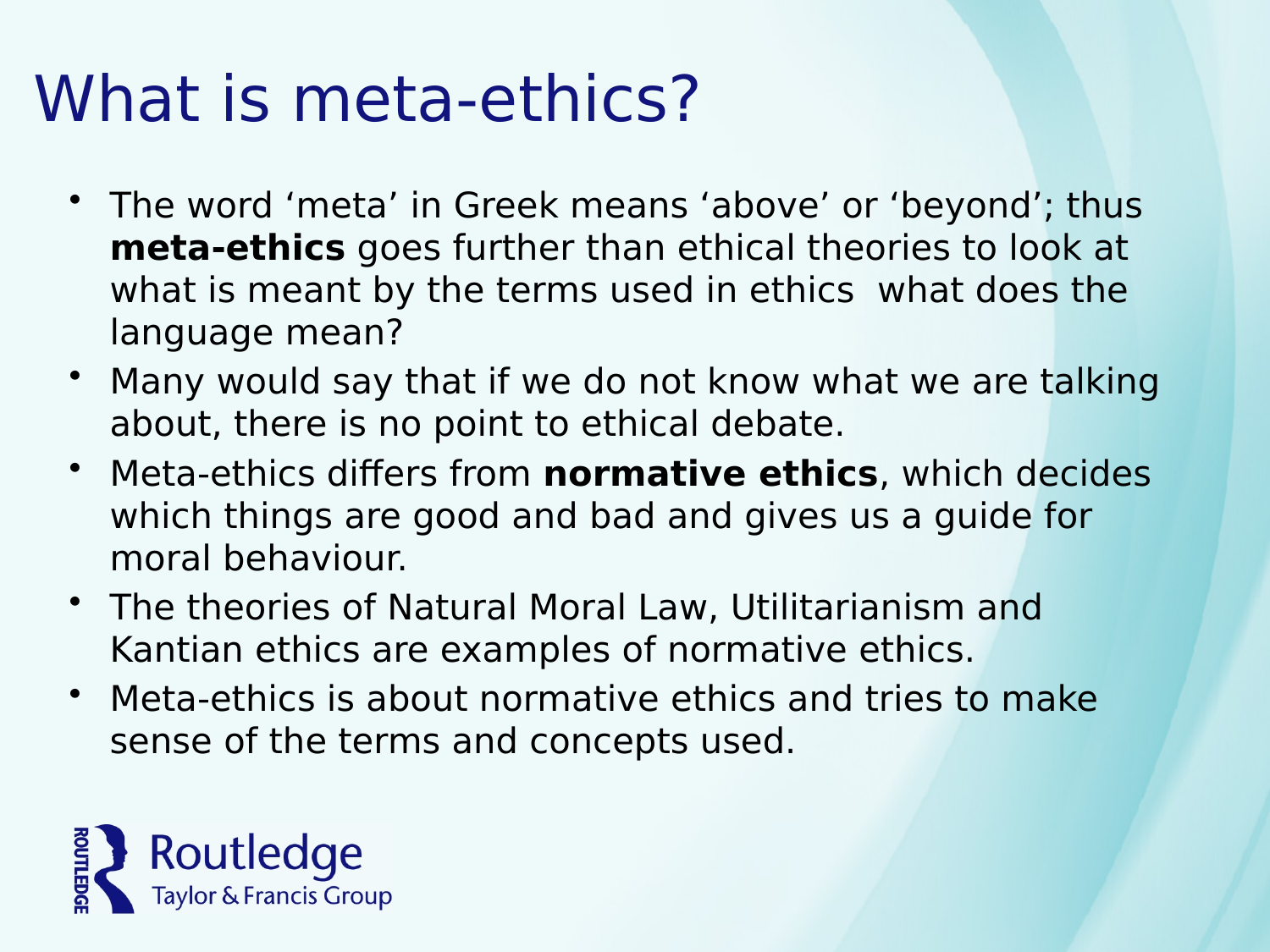

# What is meta-ethics?
The word ‘meta’ in Greek means ‘above’ or ‘beyond’; thus meta-ethics goes further than ethical theories to look at what is meant by the terms used in ethics  what does the language mean?
Many would say that if we do not know what we are talking about, there is no point to ethical debate.
Meta-ethics differs from normative ethics, which decides which things are good and bad and gives us a guide for moral behaviour.
The theories of Natural Moral Law, Utilitarianism and Kantian ethics are examples of normative ethics.
Meta-ethics is about normative ethics and tries to make sense of the terms and concepts used.